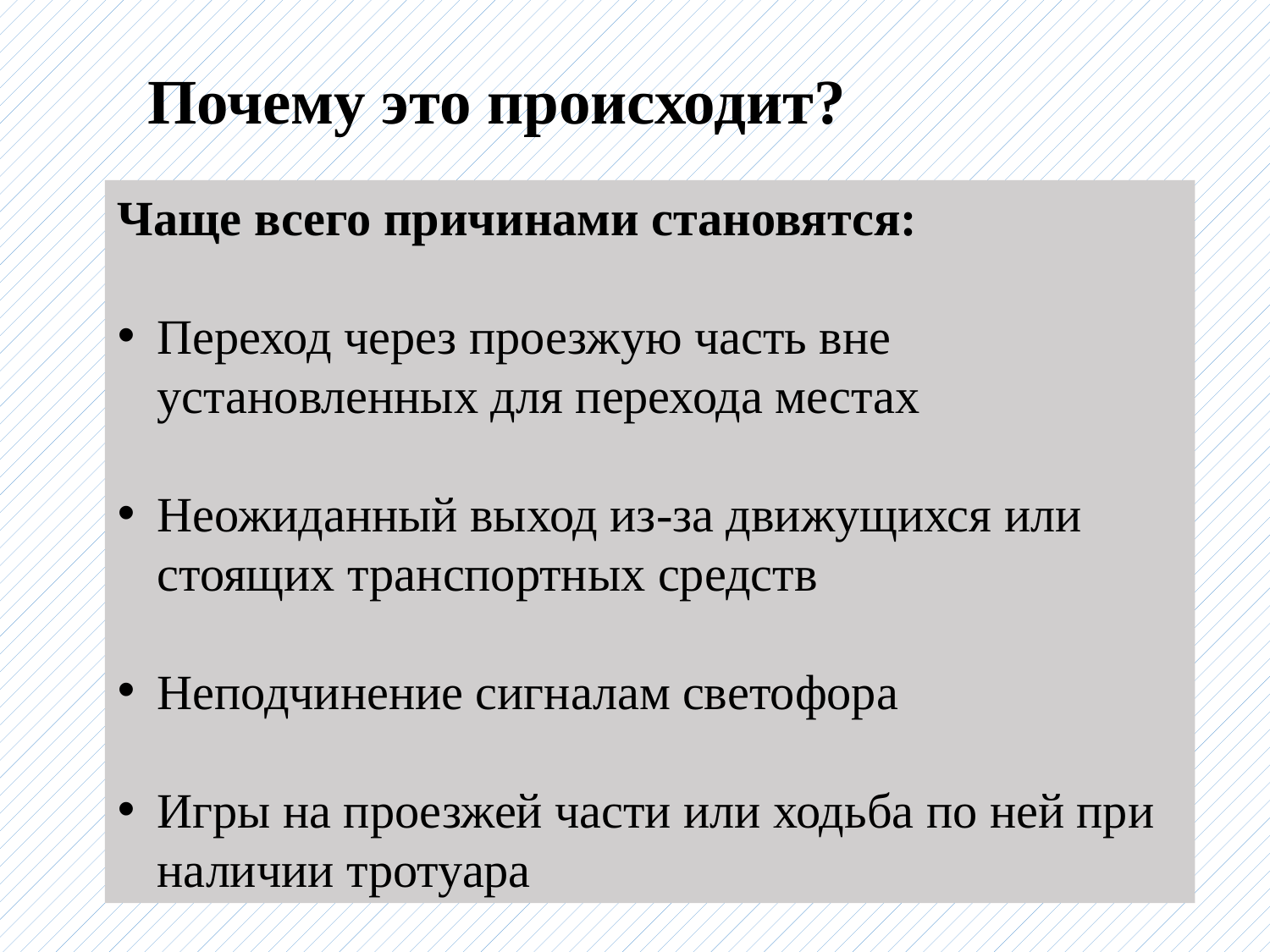

# Почему это происходит?
Чаще всего причинами становятся:

Переход через проезжую часть вне установленных для перехода местах

Неожиданный выход из-за движущихся или стоящих транспортных средств

Неподчинение сигналам светофора

Игры на проезжей части или ходьба по ней при наличии тротуара